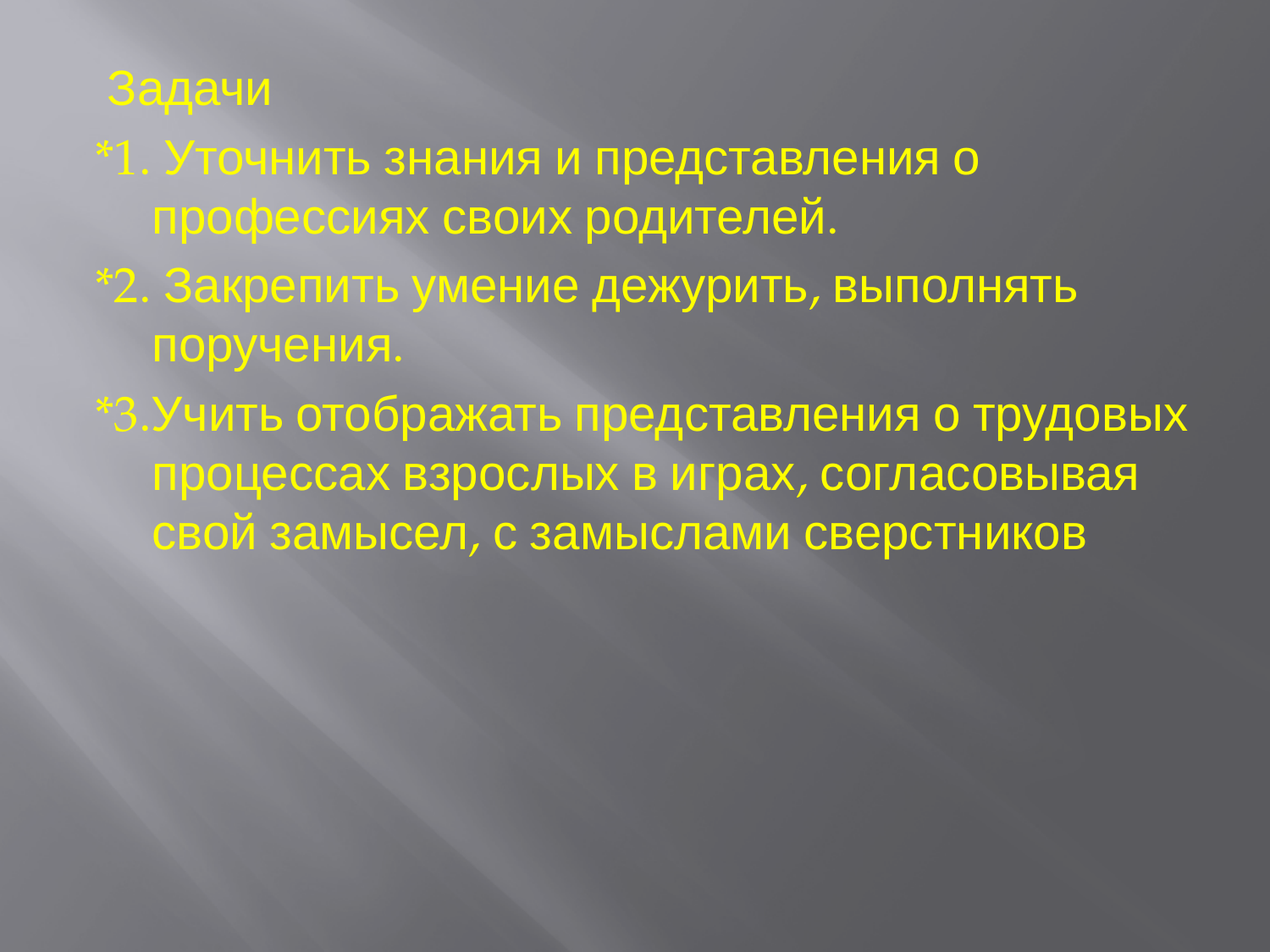

Задачи
*1. Уточнить знания и представления о профессиях своих родителей.
*2. Закрепить умение дежурить, выполнять поручения.
*3.Учить отображать представления о трудовых процессах взрослых в играх, согласовывая свой замысел, с замыслами сверстников